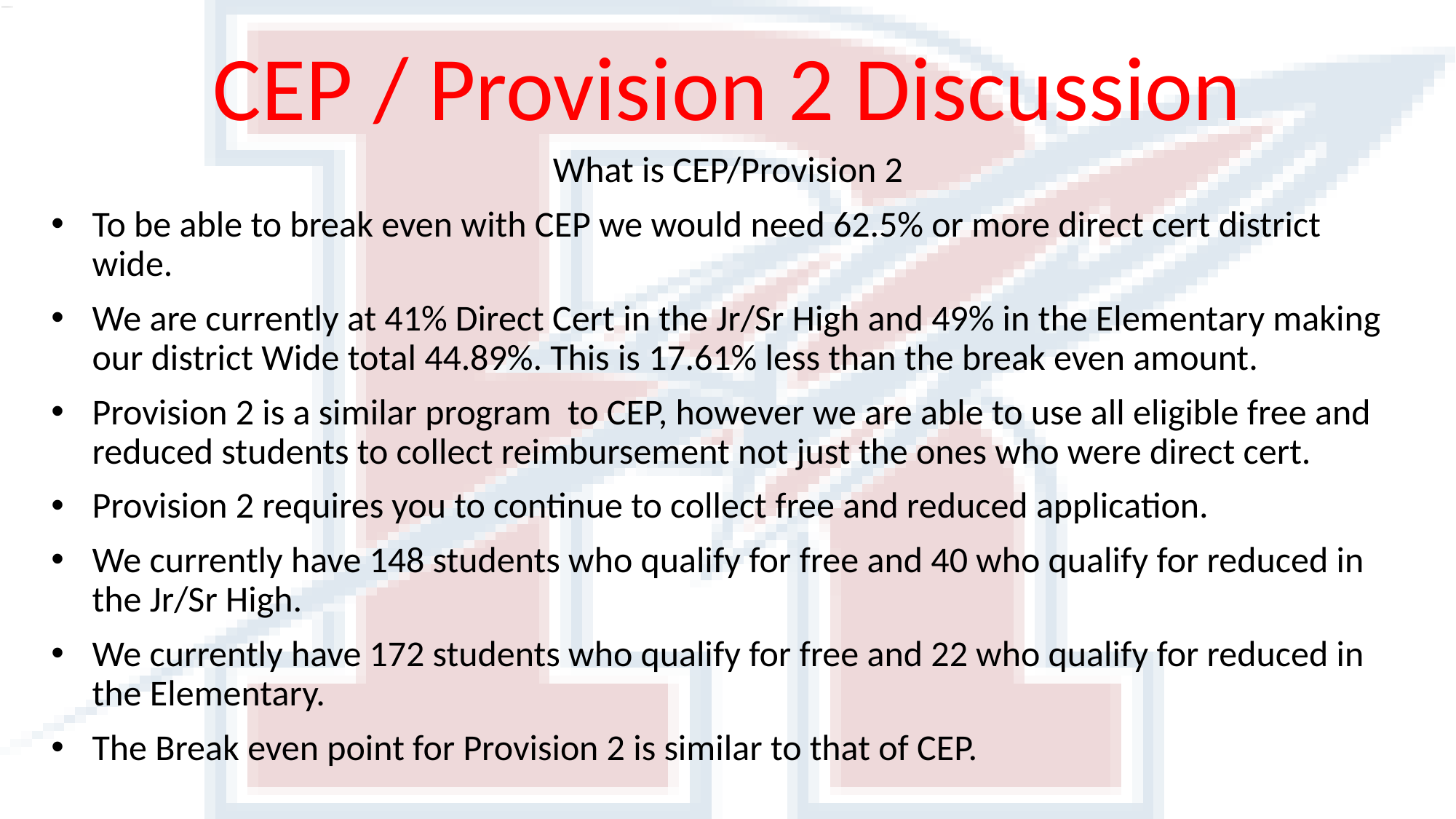

# CEP / Provision 2 Discussion
What is CEP/Provision 2
To be able to break even with CEP we would need 62.5% or more direct cert district wide.
We are currently at 41% Direct Cert in the Jr/Sr High and 49% in the Elementary making our district Wide total 44.89%. This is 17.61% less than the break even amount.
Provision 2 is a similar program  to CEP, however we are able to use all eligible free and reduced students to collect reimbursement not just the ones who were direct cert.
Provision 2 requires you to continue to collect free and reduced application.
We currently have 148 students who qualify for free and 40 who qualify for reduced in the Jr/Sr High.
We currently have 172 students who qualify for free and 22 who qualify for reduced in the Elementary.
The Break even point for Provision 2 is similar to that of CEP.